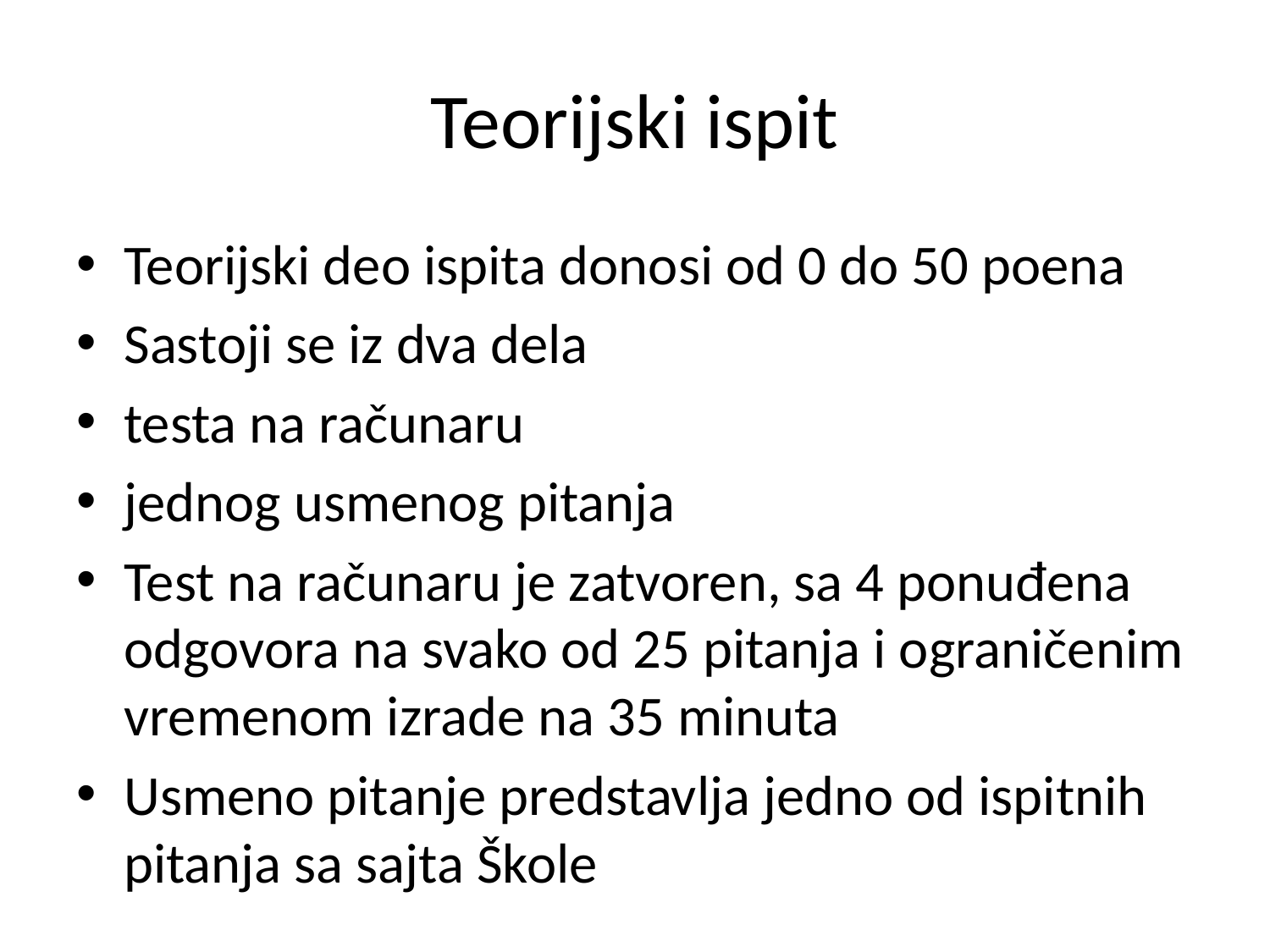

# Teorijski ispit
Teorijski deo ispita donosi od 0 do 50 poena
Sastoji se iz dva dela
testa na računaru
jednog usmenog pitanja
Test na računaru je zatvoren, sa 4 ponuđena odgovora na svako od 25 pitanja i ograničenim vremenom izrade na 35 minuta
Usmeno pitanje predstavlja jedno od ispitnih pitanja sa sajta Škole